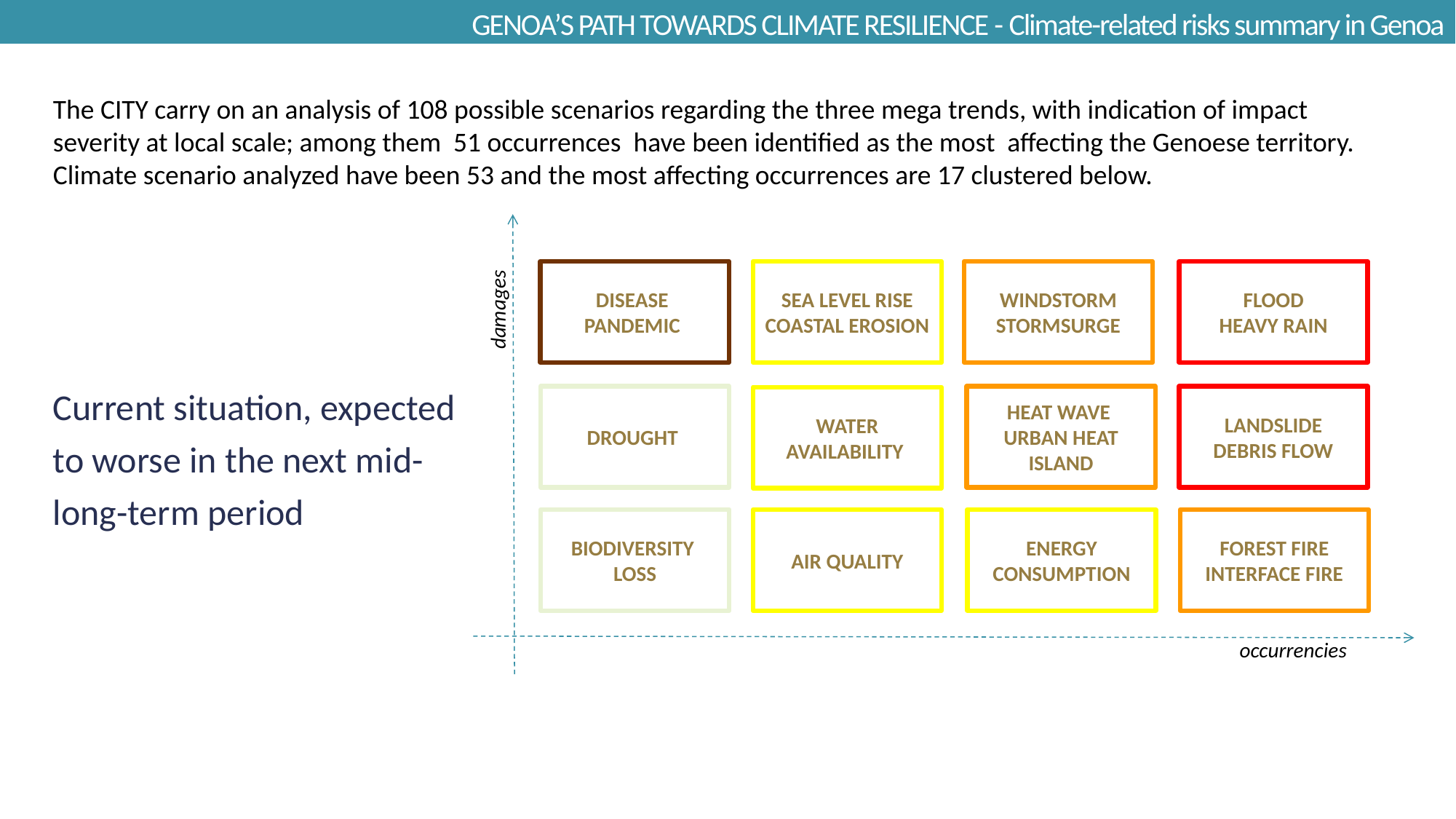

Genoa’s path towards climate resilience - Climate-related risks summary in Genoa

The CITY carry on an analysis of 108 possible scenarios regarding the three mega trends, with indication of impact severity at local scale; among them  51 occurrences  have been identified as the most  affecting the Genoese territory. Climate scenario analyzed have been 53 and the most affecting occurrences are 17 clustered below.
SEA LEVEL RISE
COASTAL EROSION
WINDSTORM
STORMSURGE
FLOOD
HEAVY RAIN
DISEASE
PANDEMIC
damages
Current situation, expected to worse in the next mid-long-term period
DROUGHT
HEAT WAVE
URBAN HEAT ISLAND
LANDSLIDE
DEBRIS FLOW
WATER AVAILABILITY
ENERGY CONSUMPTION
BIODIVERSITY
LOSS
AIR QUALITY
FOREST FIRE INTERFACE FIRE
occurrencies